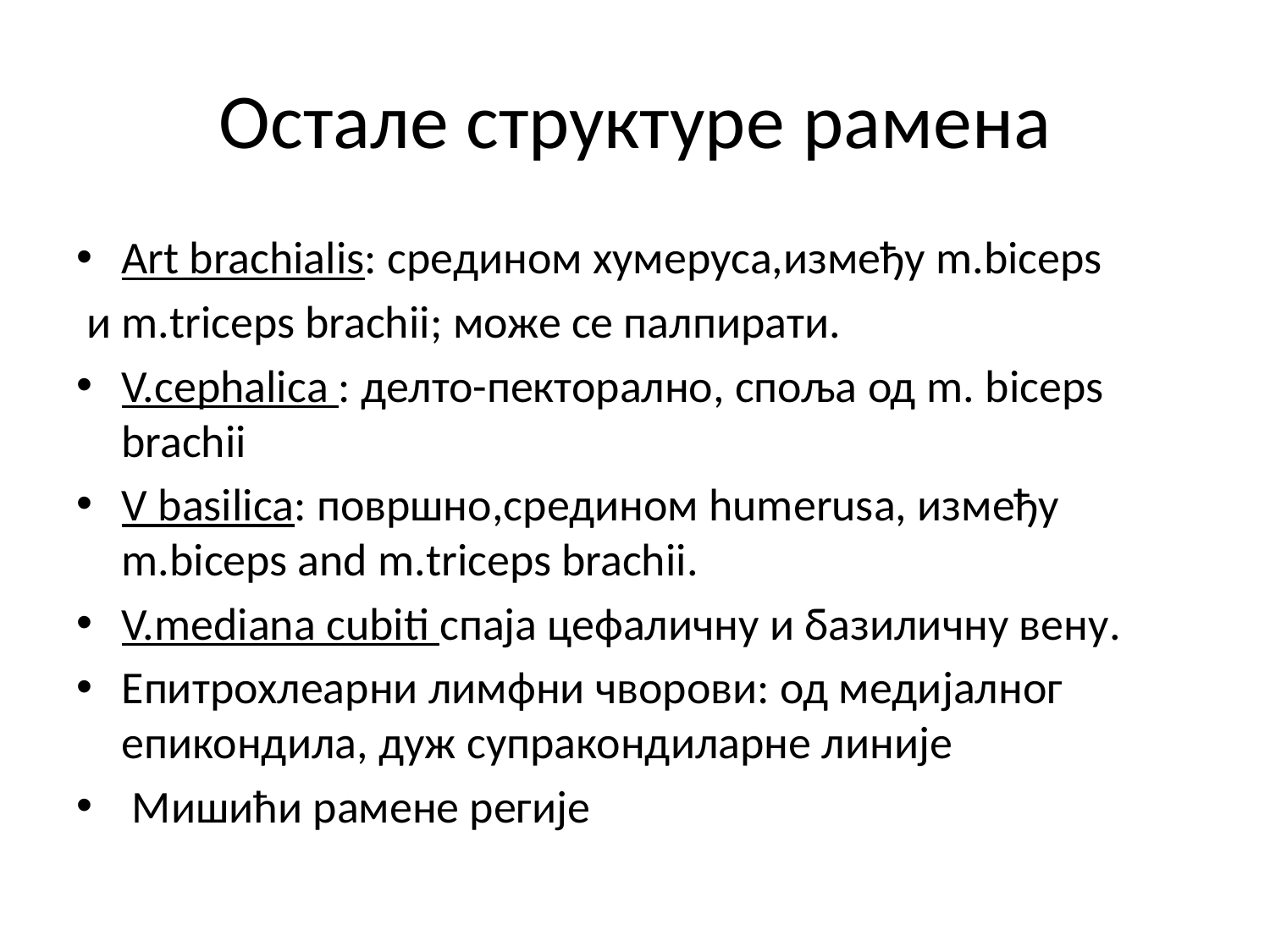

# Остале структуре рамена
Art brachialis: средином хумеруса,између m.biceps
 и m.triceps brachii; може се палпирати.
V.cephalica : делто-пекторално, споља од m. biceps brachii
V basilica: површно,средином humerusa, између m.biceps and m.triceps brachii.
V.mediana cubiti спаја цефаличну и базиличну вену.
Eпитрохлеарни лимфни чворови: од медијалног епикондила, дуж супракондиларне линије
 Mишићи рамене регије